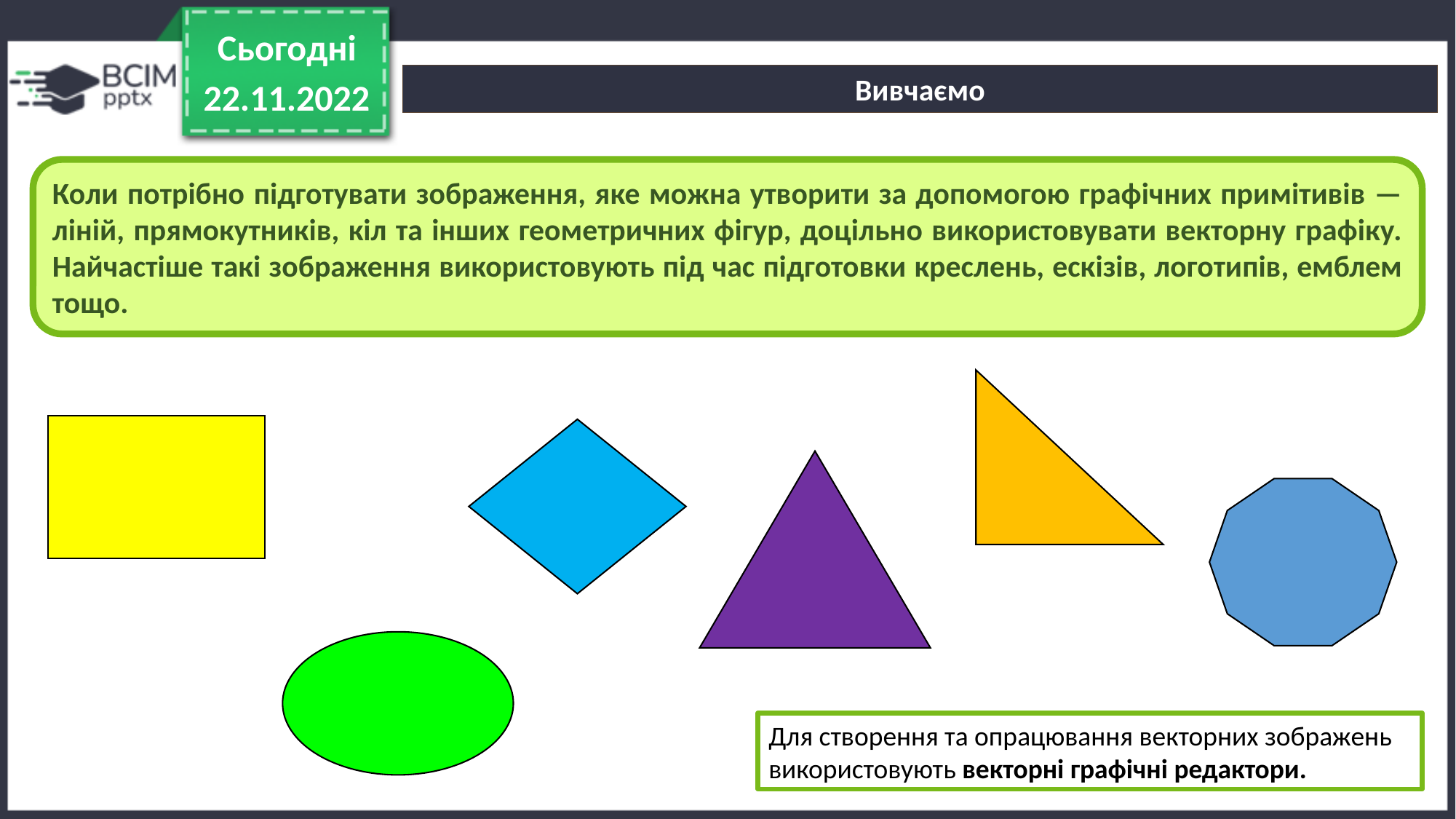

Сьогодні
Вивчаємо
22.11.2022
Коли потрібно підготувати зображення, яке можна утворити за допомогою графічних примітивів — ліній, прямокутників, кіл та інших геометричних фігур, доцільно використовувати векторну графіку. Найчастіше такі зображення використовують під час підготовки креслень, ескізів, логотипів, емблем тощо.

Для створення та опрацювання векторних зображень використовують векторні графічні редактори.